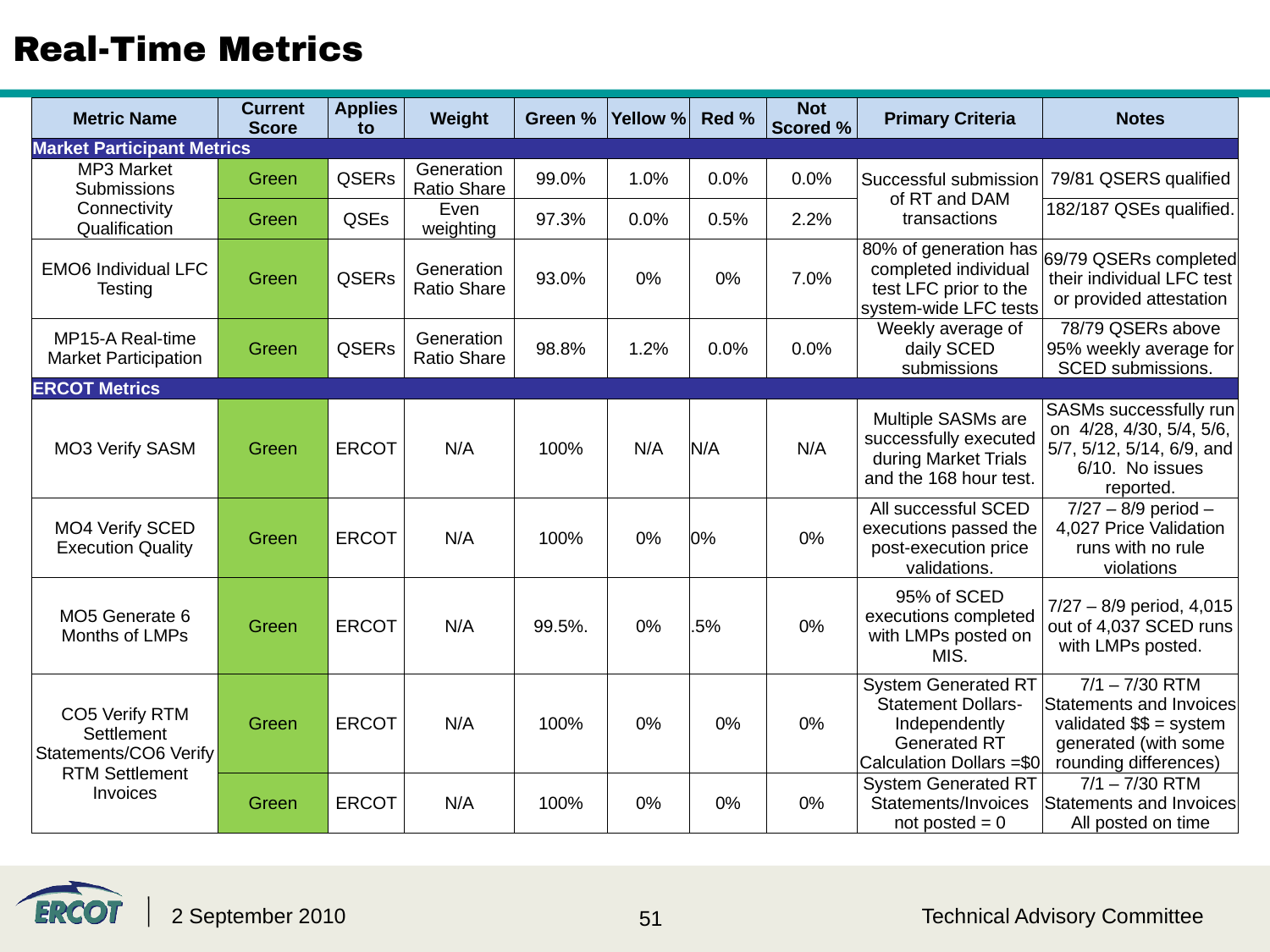

# Real-Time Metrics
| Metric Name | Current Score | Applies to | Weight | Green % | Yellow % | Red % | Not Scored % | Primary Criteria | Notes |
| --- | --- | --- | --- | --- | --- | --- | --- | --- | --- |
| Market Participant Metrics |  |  |  |  |  |  |  |  |  |
| MP3 Market Submissions Connectivity Qualification | Green | QSERs | Generation Ratio Share | 99.0% | 1.0% | 0.0% | 0.0% | Successful submission of RT and DAM transactions | 79/81 QSERS qualified |
|  | Green | QSEs | Even weighting | 97.3% | 0.0% | 0.5% | 2.2% |  | 182/187 QSEs qualified. |
| EMO6 Individual LFC Testing | Green | QSERs | Generation Ratio Share | 93.0% | 0% | 0% | 7.0% | 80% of generation has completed individual test LFC prior to the system-wide LFC tests | 69/79 QSERs completed their individual LFC test or provided attestation |
| MP15-A Real-time Market Participation | Green | QSERs | Generation Ratio Share | 98.8% | 1.2% | 0.0% | 0.0% | Weekly average of daily SCED submissions | 78/79 QSERs above 95% weekly average for SCED submissions. |
| ERCOT Metrics |  |  |  |  |  |  |  |  |  |
| MO3 Verify SASM | Green | ERCOT | N/A | 100% | N/A | N/A | N/A | Multiple SASMs are successfully executed during Market Trials and the 168 hour test. | SASMs successfully run on 4/28, 4/30, 5/4, 5/6, 5/7, 5/12, 5/14, 6/9, and 6/10. No issues reported. |
| MO4 Verify SCED Execution Quality | Green | ERCOT | N/A | 100% | 0% | 0% | 0% | All successful SCED executions passed the post-execution price validations. | 7/27 – 8/9 period – 4,027 Price Validation runs with no rule violations |
| MO5 Generate 6 Months of LMPs | Green | ERCOT | N/A | 99.5%. | 0% | .5% | 0% | 95% of SCED executions completed with LMPs posted on MIS. | 7/27 – 8/9 period, 4,015 out of 4,037 SCED runs with LMPs posted. |
| CO5 Verify RTM Settlement Statements/CO6 Verify RTM Settlement Invoices | Green | ERCOT | N/A | 100% | 0% | 0% | 0% | System Generated RT Statement Dollars- Independently Generated RT Calculation Dollars =$0 | 7/1 – 7/30 RTM Statements and Invoices validated $$ = system generated (with some rounding differences) |
|  | Green | ERCOT | N/A | 100% | 0% | 0% | 0% | System Generated RT Statements/Invoices not posted = 0 | 7/1 – 7/30 RTM Statements and Invoices All posted on time |
2 September 2010
Technical Advisory Committee